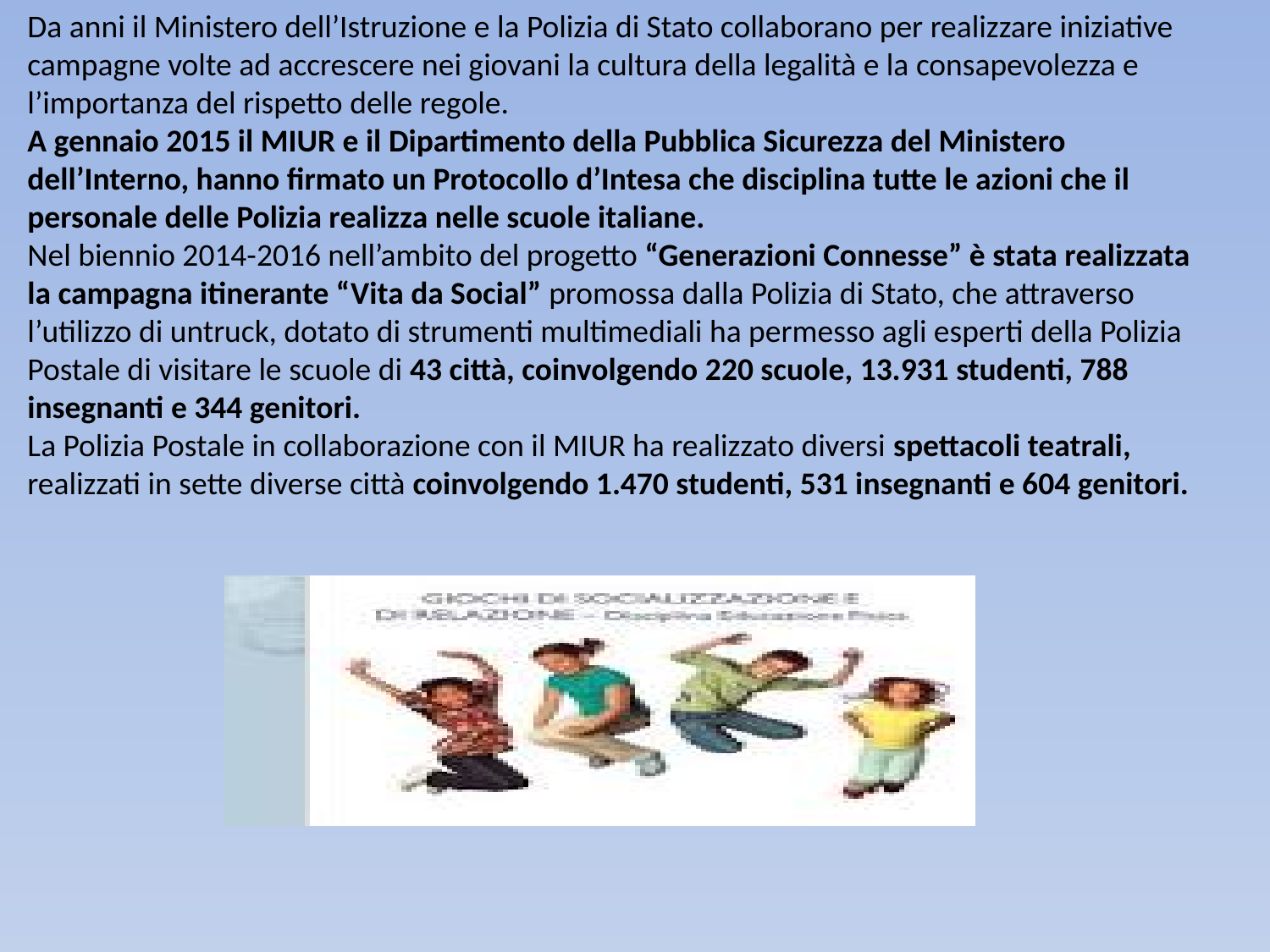

Da anni il Ministero dell’Istruzione e la Polizia di Stato collaborano per realizzare iniziative campagne volte ad accrescere nei giovani la cultura della legalità e la consapevolezza e l’importanza del rispetto delle regole.
A gennaio 2015 il MIUR e il Dipartimento della Pubblica Sicurezza del Ministero dell’Interno, hanno firmato un Protocollo d’Intesa che disciplina tutte le azioni che il personale delle Polizia realizza nelle scuole italiane.
Nel biennio 2014-2016 nell’ambito del progetto “Generazioni Connesse” è stata realizzata la campagna itinerante “Vita da Social” promossa dalla Polizia di Stato, che attraverso l’utilizzo di untruck, dotato di strumenti multimediali ha permesso agli esperti della Polizia Postale di visitare le scuole di 43 città, coinvolgendo 220 scuole, 13.931 studenti, 788 insegnanti e 344 genitori.
La Polizia Postale in collaborazione con il MIUR ha realizzato diversi spettacoli teatrali, realizzati in sette diverse città coinvolgendo 1.470 studenti, 531 insegnanti e 604 genitori.